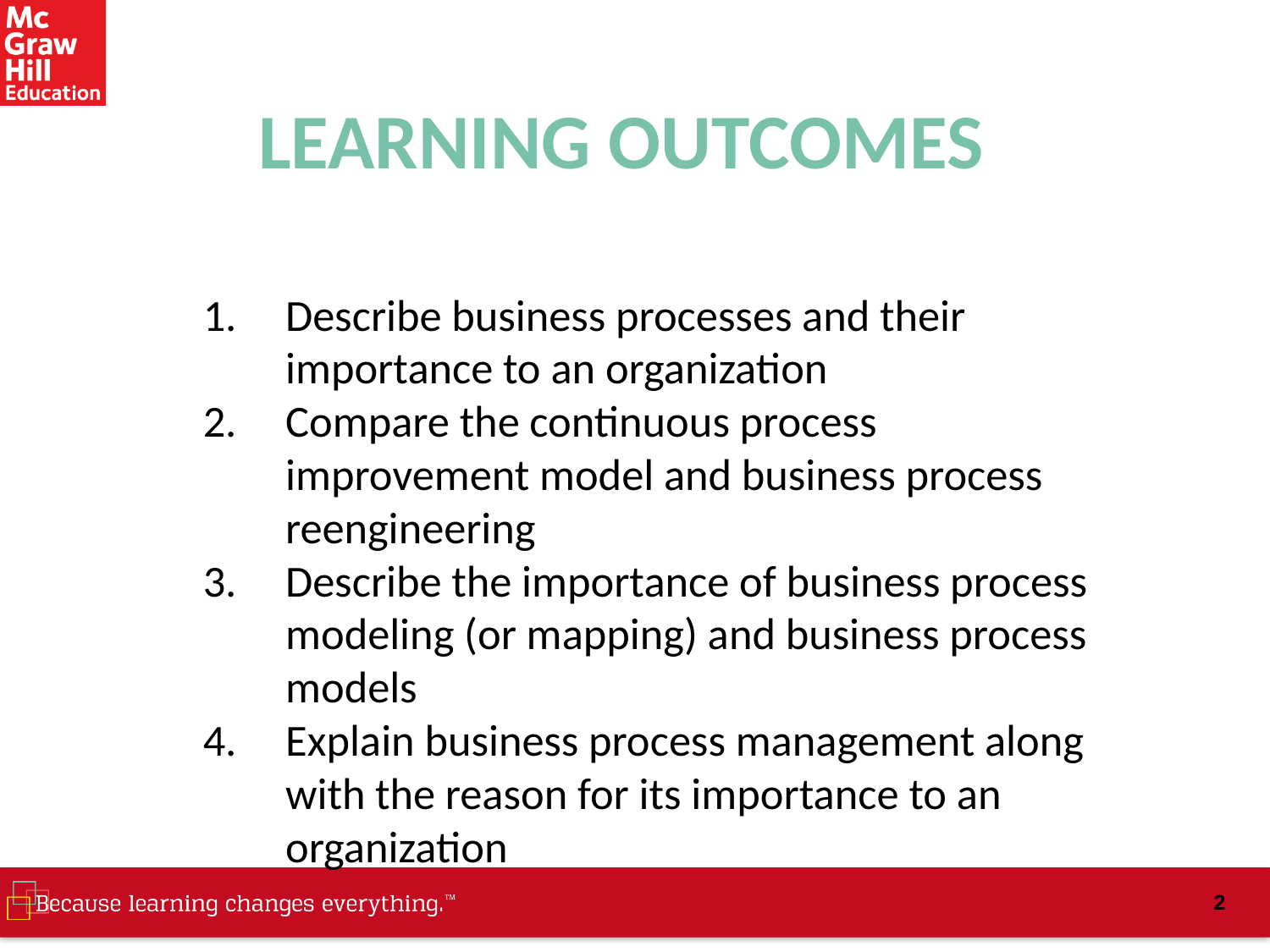

# LEARNING OUTCOMES
Describe business processes and their importance to an organization
Compare the continuous process improvement model and business process reengineering
Describe the importance of business process modeling (or mapping) and business process models
Explain business process management along with the reason for its importance to an organization